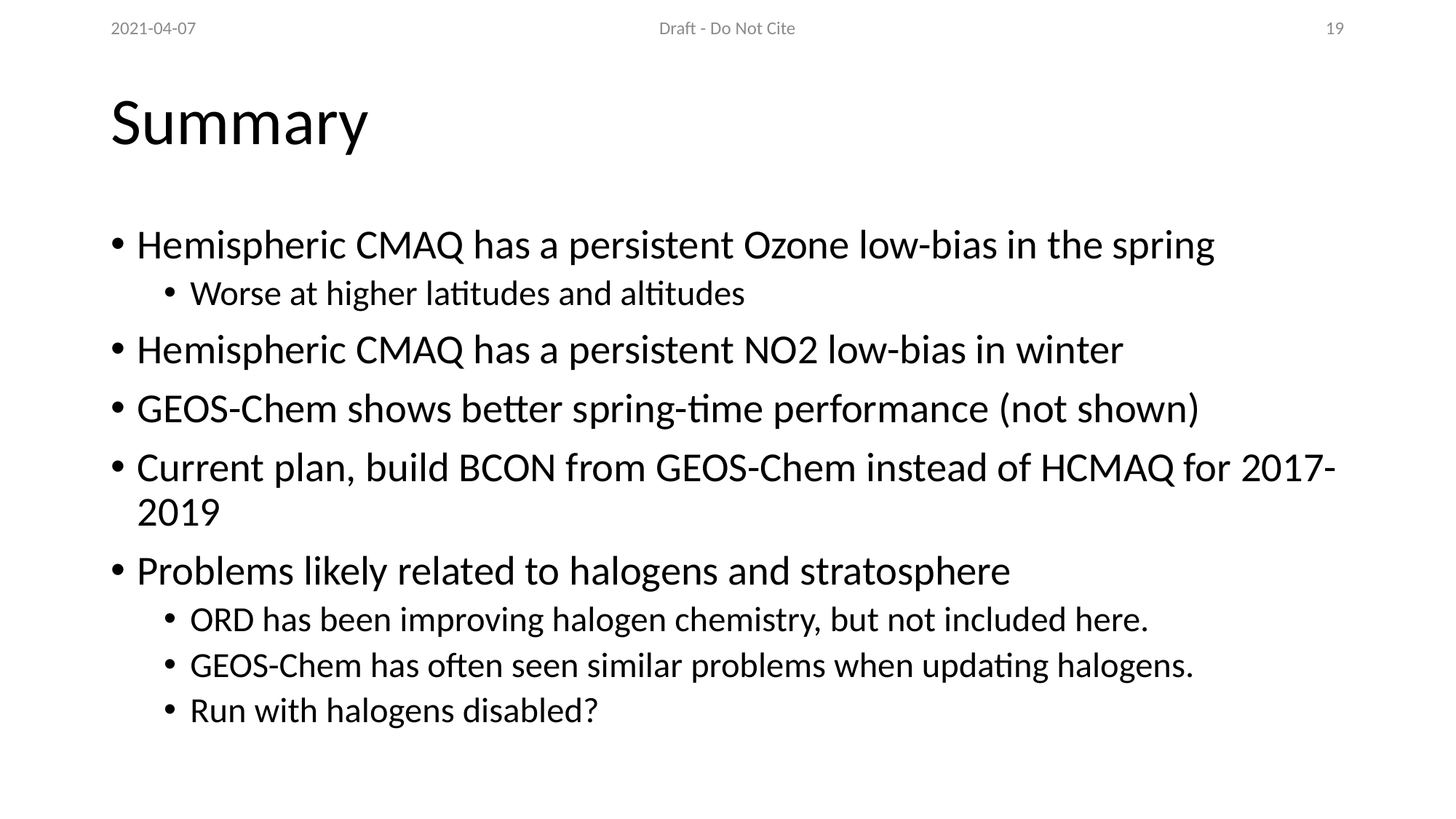

2021-04-07
Draft - Do Not Cite
19
# Summary
Hemispheric CMAQ has a persistent Ozone low-bias in the spring
Worse at higher latitudes and altitudes
Hemispheric CMAQ has a persistent NO2 low-bias in winter
GEOS-Chem shows better spring-time performance (not shown)
Current plan, build BCON from GEOS-Chem instead of HCMAQ for 2017-2019
Problems likely related to halogens and stratosphere
ORD has been improving halogen chemistry, but not included here.
GEOS-Chem has often seen similar problems when updating halogens.
Run with halogens disabled?